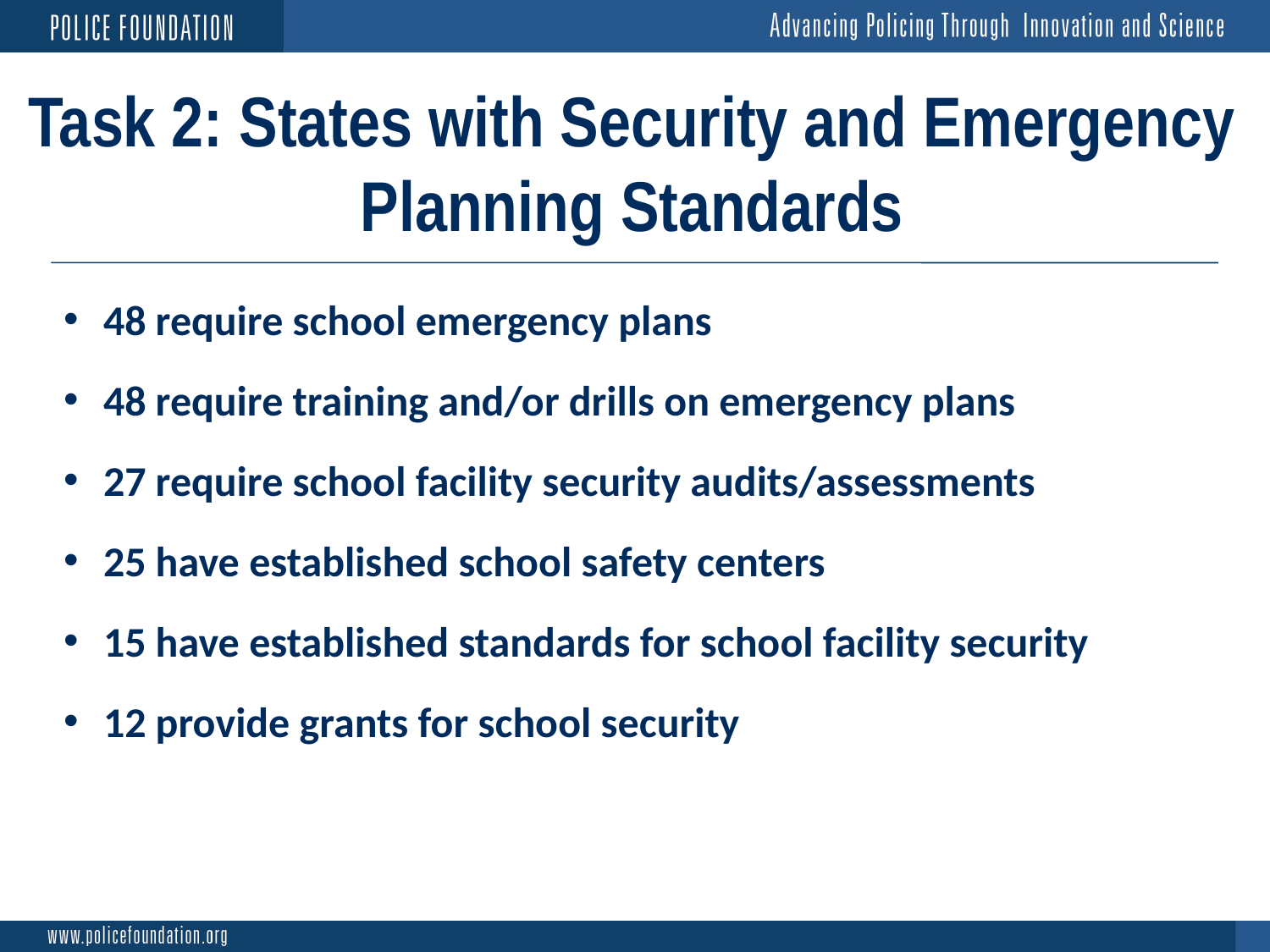

# Task 2: States with Security and Emergency Planning Standards

48 require school emergency plans

48 require training and/or drills on emergency plans

27 require school facility security audits/assessments

25 have established school safety centers

15 have established standards for school facility security

12 provide grants for school security